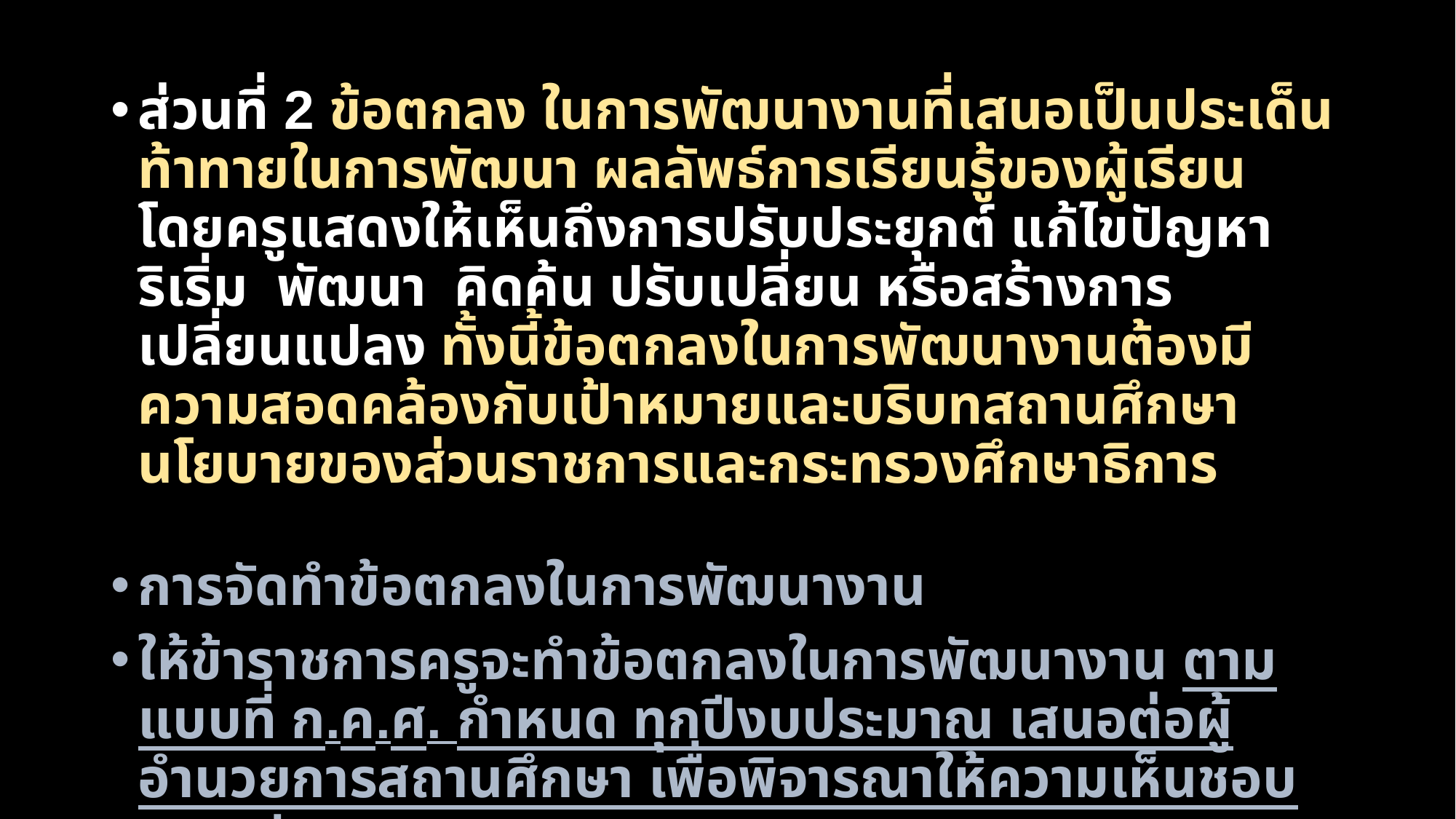

#
ส่วนที่ 2 ข้อตกลง ในการพัฒนางานที่เสนอเป็นประเด็นท้าทายในการพัฒนา ผลลัพธ์การเรียนรู้ของผู้เรียน โดยครูแสดงให้เห็นถึงการปรับประยุกต์ แก้ไขปัญหาริเริ่ม  พัฒนา  คิดค้น ปรับเปลี่ยน หรือสร้างการเปลี่ยนแปลง ทั้งนี้ข้อตกลงในการพัฒนางานต้องมีความสอดคล้องกับเป้าหมายและบริบทสถานศึกษา นโยบายของส่วนราชการและกระทรวงศึกษาธิการ

การจัดทำข้อตกลงในการพัฒนางาน
ให้ข้าราชการครูจะทำข้อตกลงในการพัฒนางาน ตามแบบที่ ก.ค.ศ. กำหนด ทุกปีงบประมาณ เสนอต่อผู้อำนวยการสถานศึกษา เพื่อพิจารณาให้ความเห็นชอบ
กรณีที่ข้าราชการครูย้ายระหว่างปีงบประมาณให้จัดทำข้อตกลง ในการพัฒนางานกับผู้อำนวยการสถานศึกษาคนใหม่